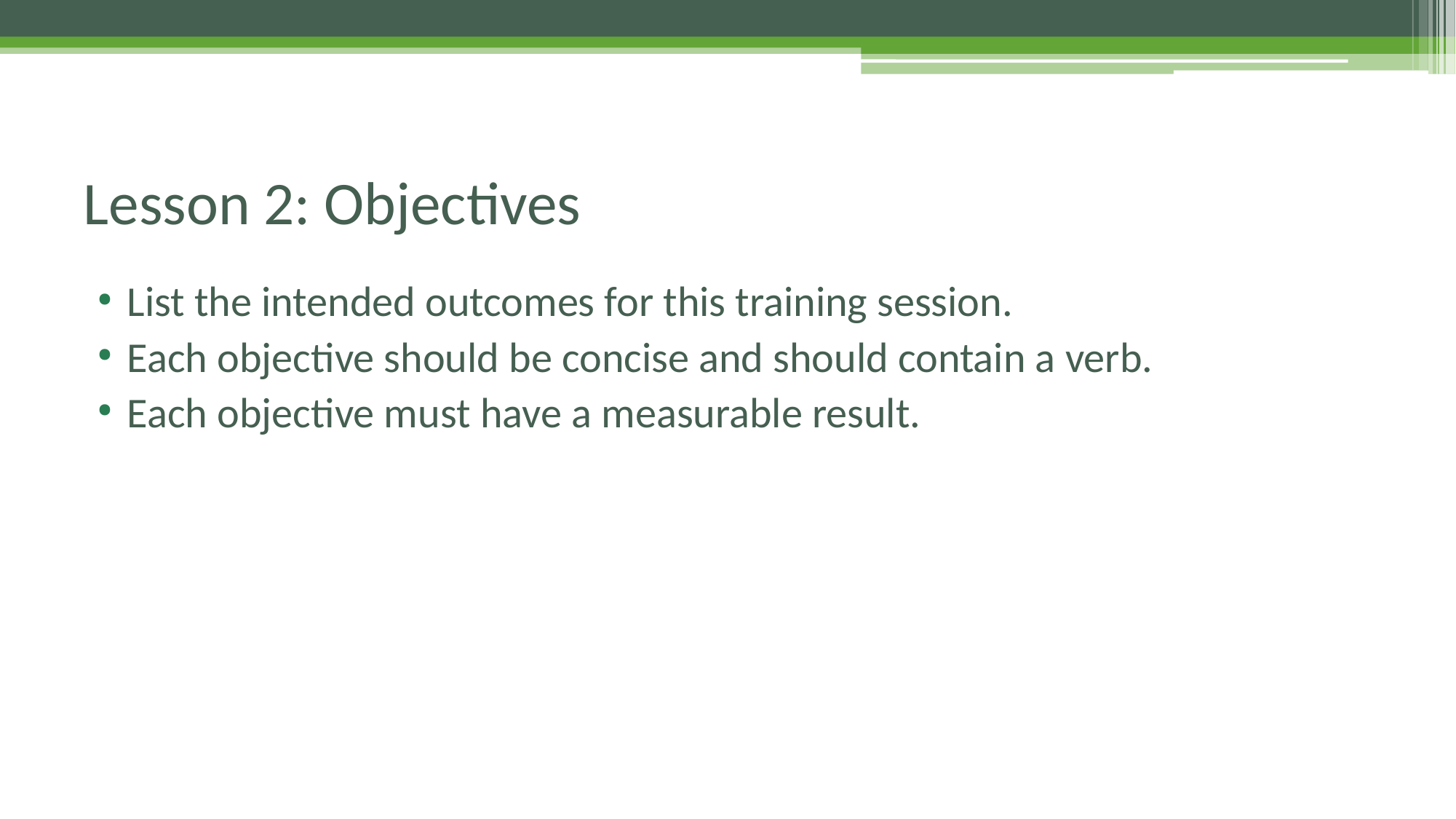

# Lesson 2: Objectives
List the intended outcomes for this training session.
Each objective should be concise and should contain a verb.
Each objective must have a measurable result.